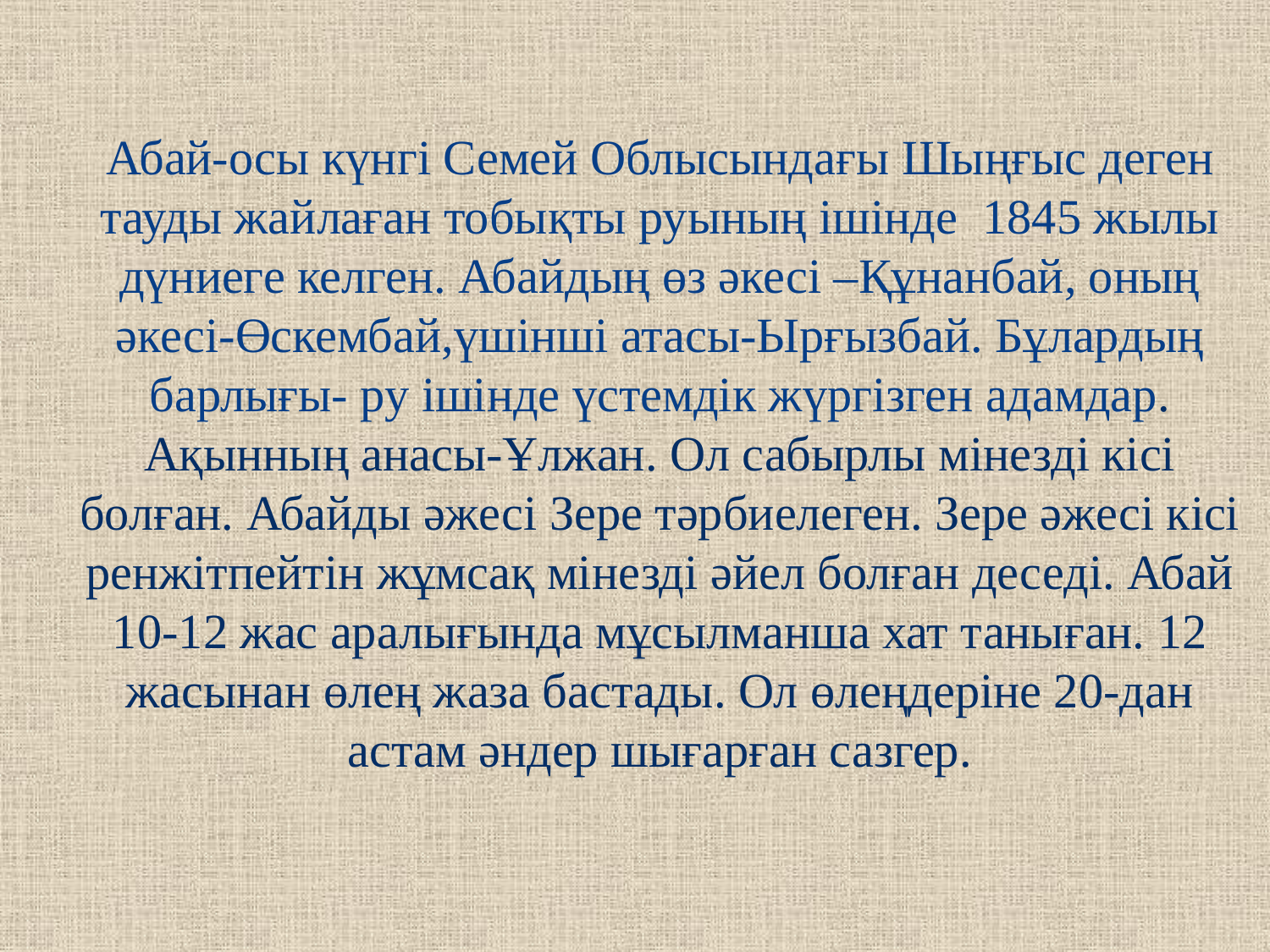

# Абай-осы күнгі Семей Облысындағы Шыңғыс деген тауды жайлаған тобықты руының ішінде  1845 жылы дүниеге келген. Абайдың өз әкесі –Құнанбай, оның әкесі-Өскембай,үшінші атасы-Ырғызбай. Бұлардың барлығы- ру ішінде үстемдік жүргізген адамдар. Ақынның анасы-Ұлжан. Ол сабырлы мінезді кісі болған. Абайды әжесі Зере тәрбиелеген. Зере әжесі кісі ренжітпейтін жұмсақ мінезді әйел болған деседі. Абай 10-12 жас аралығында мұсылманша хат таныған. 12 жасынан өлең жаза бастады. Ол өлеңдеріне 20-дан астам әндер шығарған сазгер.